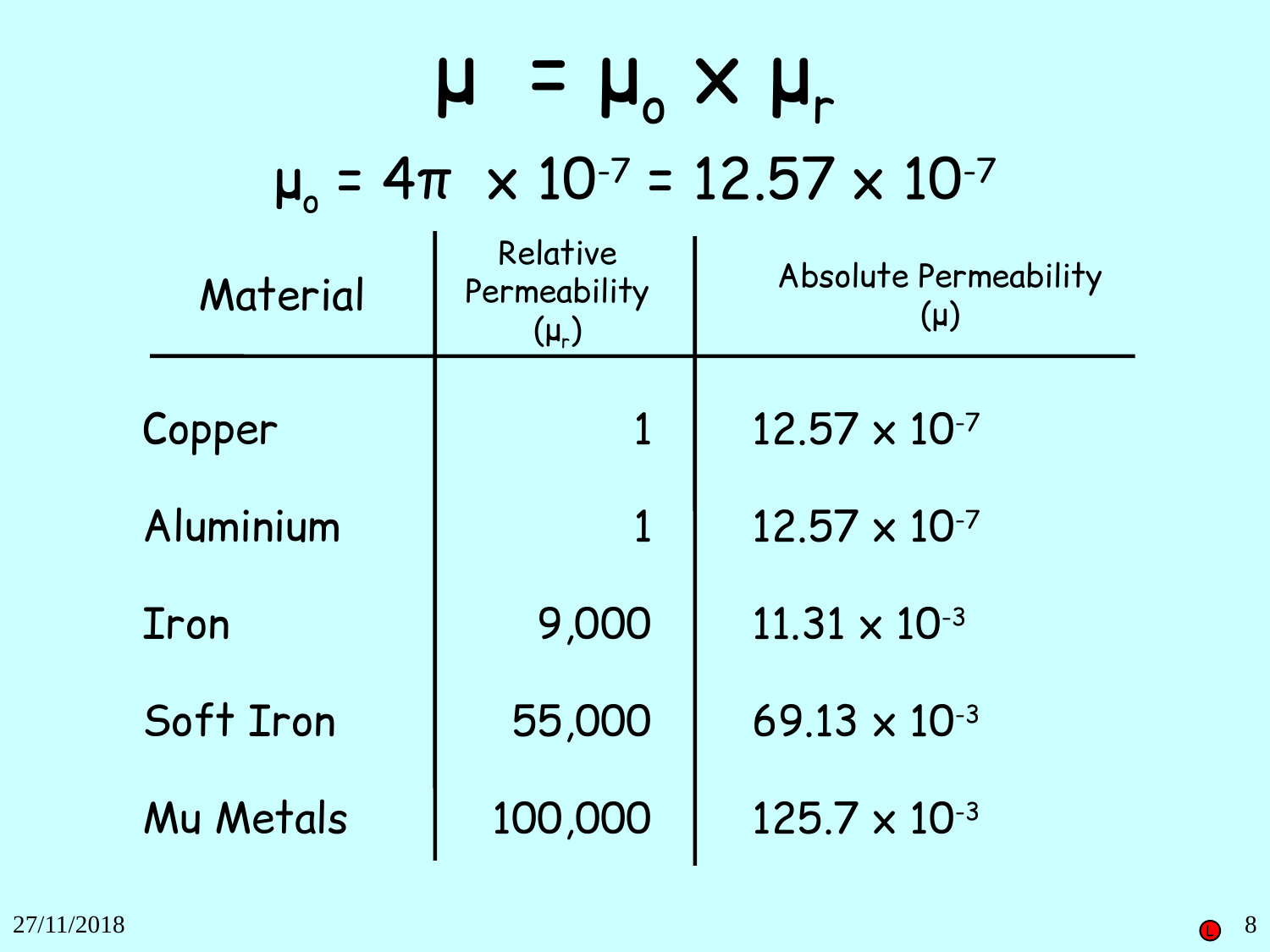

μ  = μo x μr
μo = 4π  x 10-7 = 12.57 x 10-7
Relative Permeability
(μr)
Absolute Permeability
(μ)
Material

Copper
1
12.57 x 10-7
Aluminium
1
12.57 x 10-7

Iron
9,000
11.31 x 10-3
Soft Iron
55,000
69.13 x 10-3
Mu Metals
100,000
125.7 x 10-3
27/11/2018
8
L